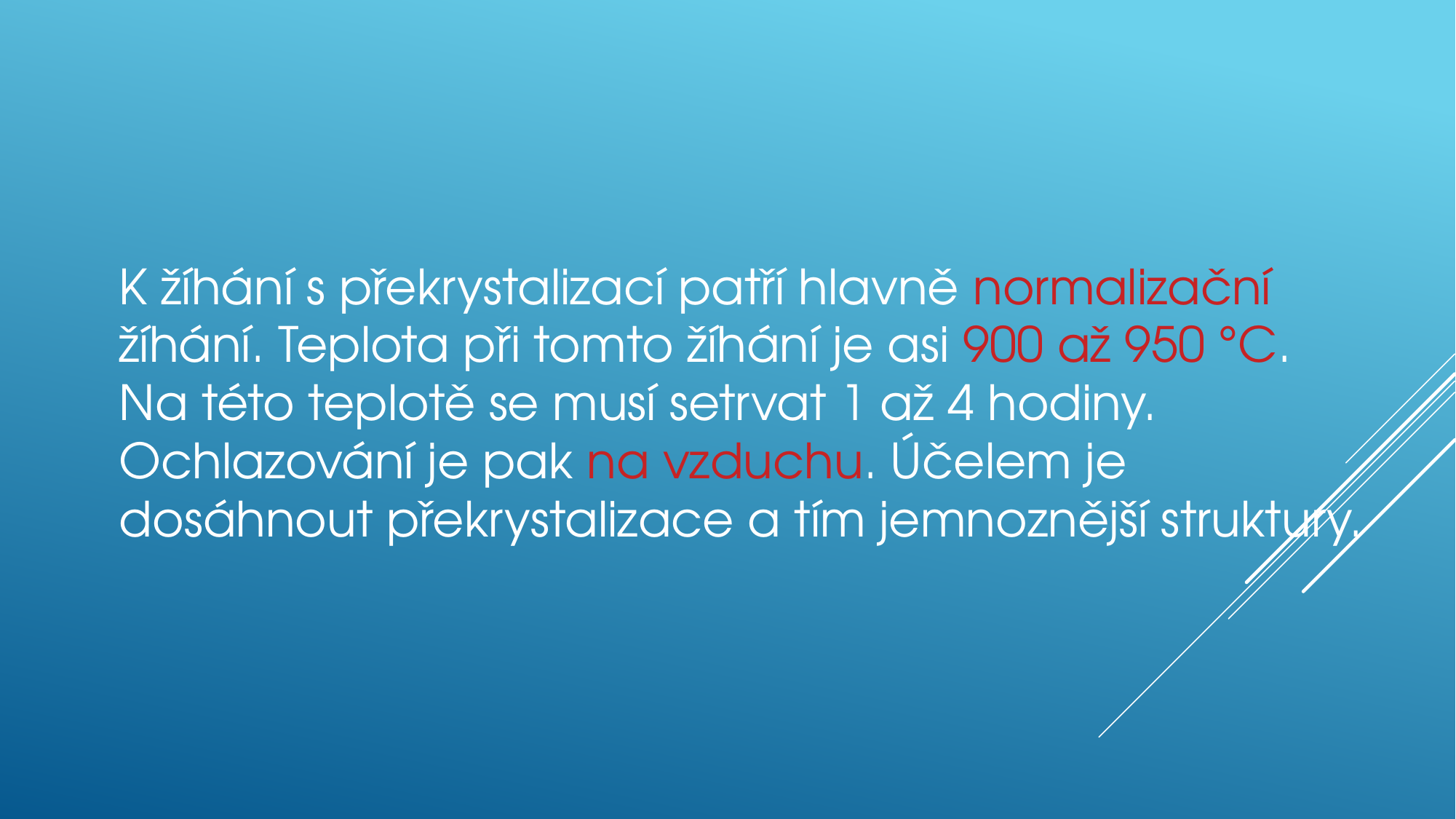

K žíhání s překrystalizací patří hlavně normalizační
žíhání. Teplota při tomto žíhání je asi 900 až 950 °C.
Na této teplotě se musí setrvat 1 až 4 hodiny.
Ochlazování je pak na vzduchu. Účelem je
dosáhnout překrystalizace a tím jemnoznější struktury.